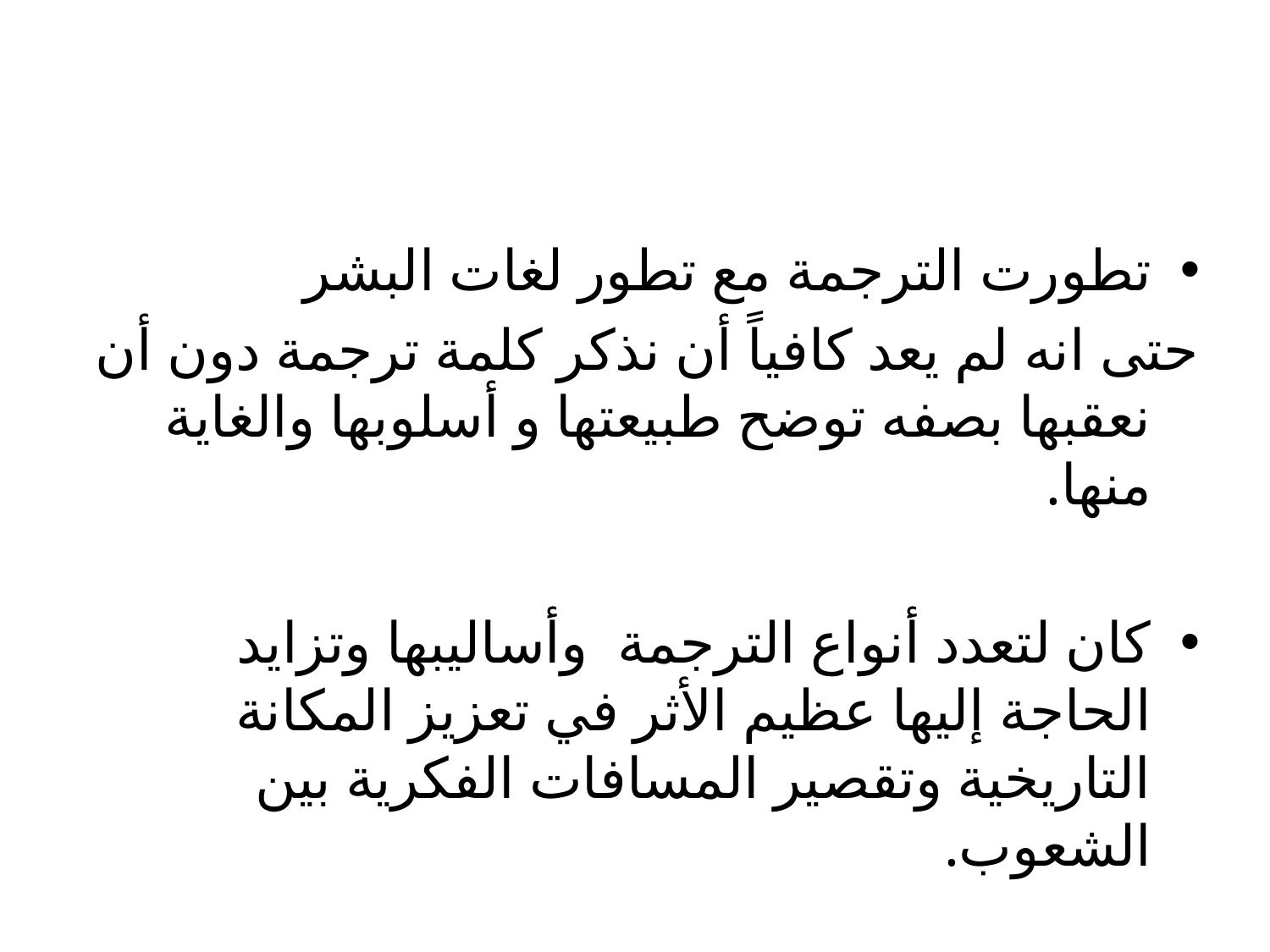

#
تطورت الترجمة مع تطور لغات البشر
حتى انه لم يعد كافياً أن نذكر كلمة ترجمة دون أن نعقبها بصفه توضح طبيعتها و أسلوبها والغاية منها.

كان لتعدد أنواع الترجمة  وأساليبها وتزايد الحاجة إليها عظيم الأثر في تعزيز المكانة التاريخية وتقصير المسافات الفكرية بين الشعوب.